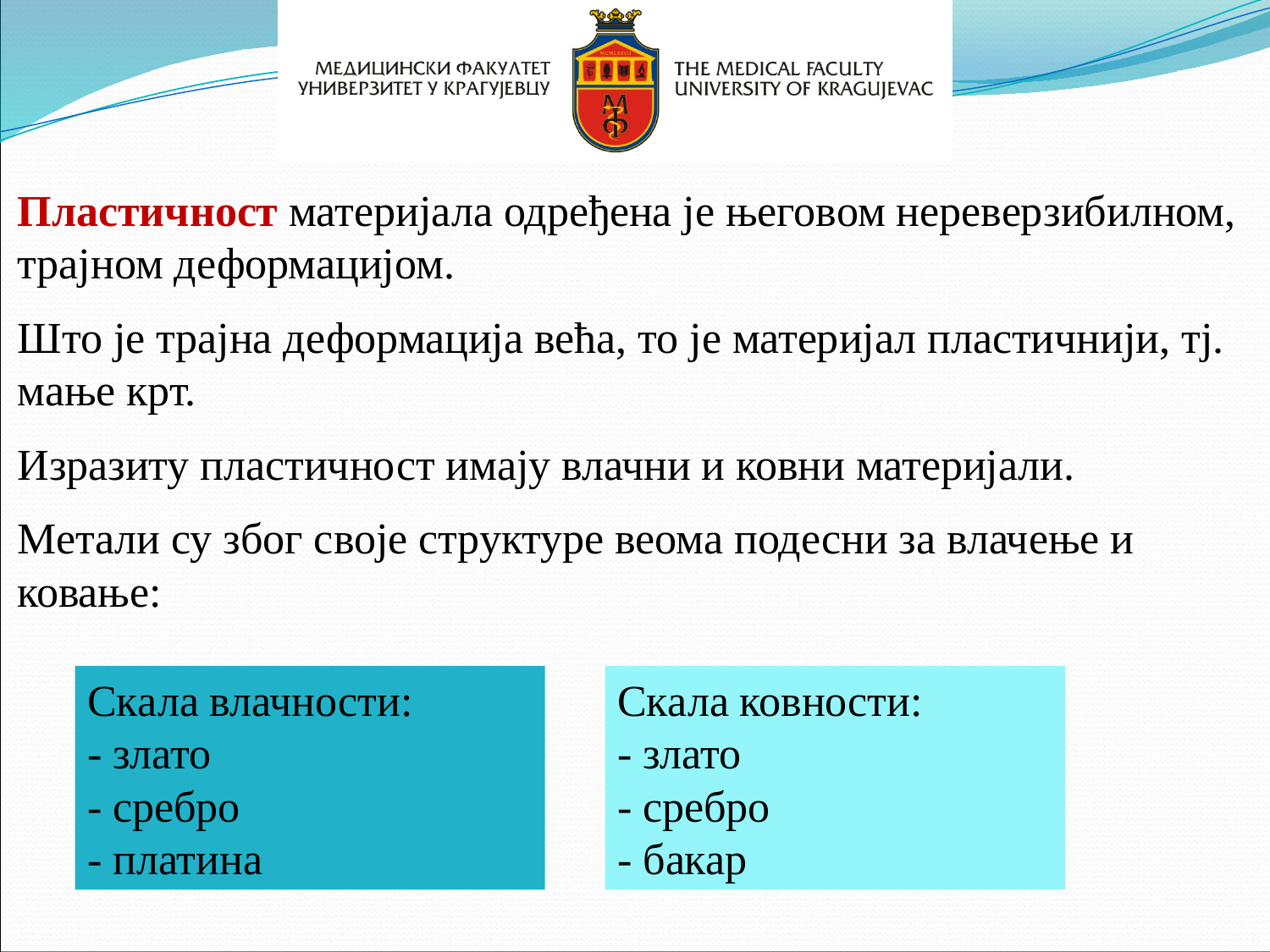

Пластичност материјала одређена је његовом нереверзибилном, трајном деформацијом.
Што је трајна деформација већа, то је материјал пластичнији, тј. мање крт.
Изразиту пластичност имају влачни и ковни материјали.
Метали су због своје структуре веома подесни за влачење и ковање:
Скала влачности:
- злато
- сребро
- платина
Скала ковности:
- злато
- сребро
- бакар